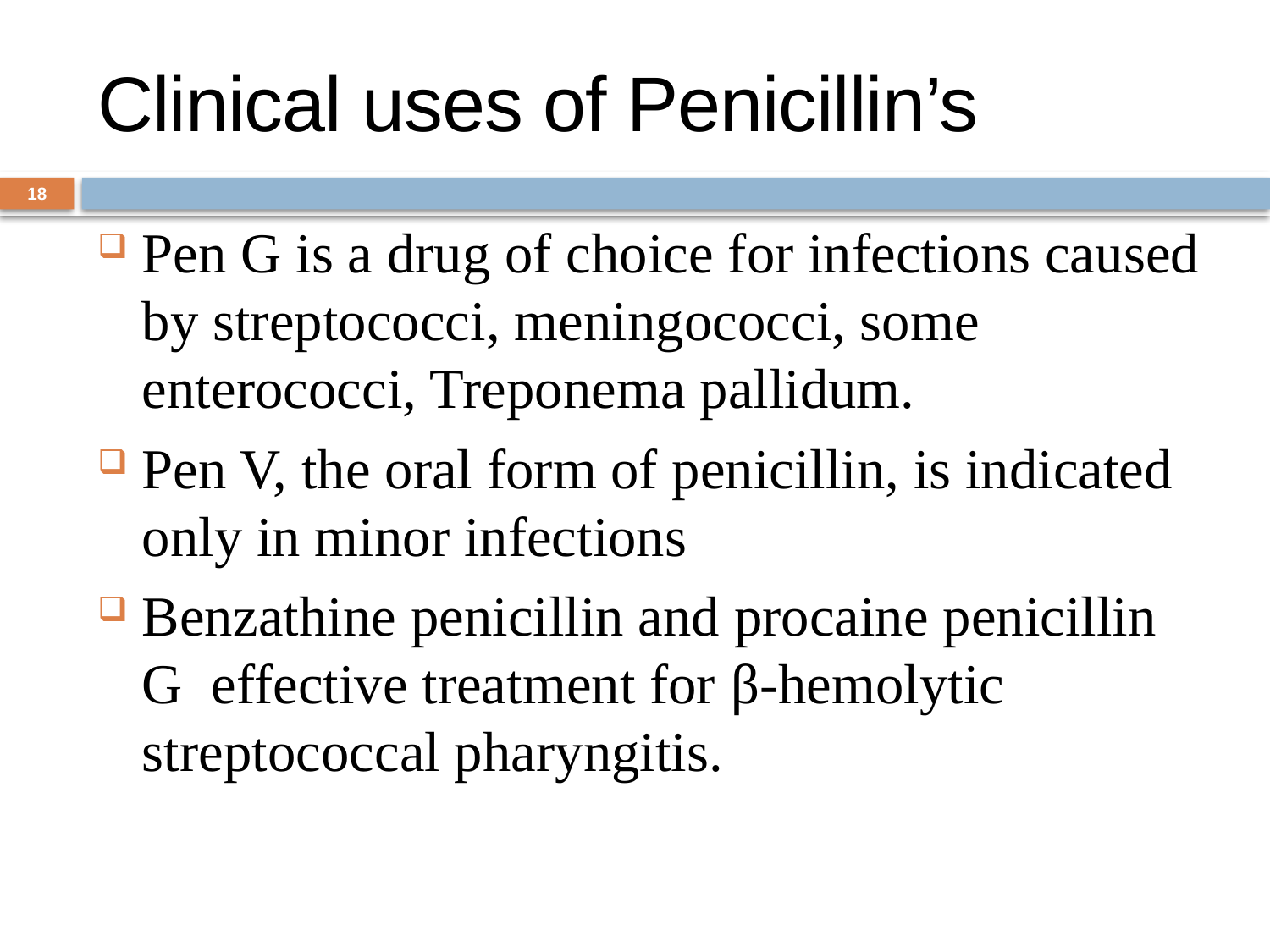

# Clinical uses of Penicillin’s
18
Pen G is a drug of choice for infections caused by streptococci, meningococci, some enterococci, Treponema pallidum.
Pen V, the oral form of penicillin, is indicated only in minor infections
Benzathine penicillin and procaine penicillin G  effective treatment for β-hemolytic streptococcal pharyngitis.